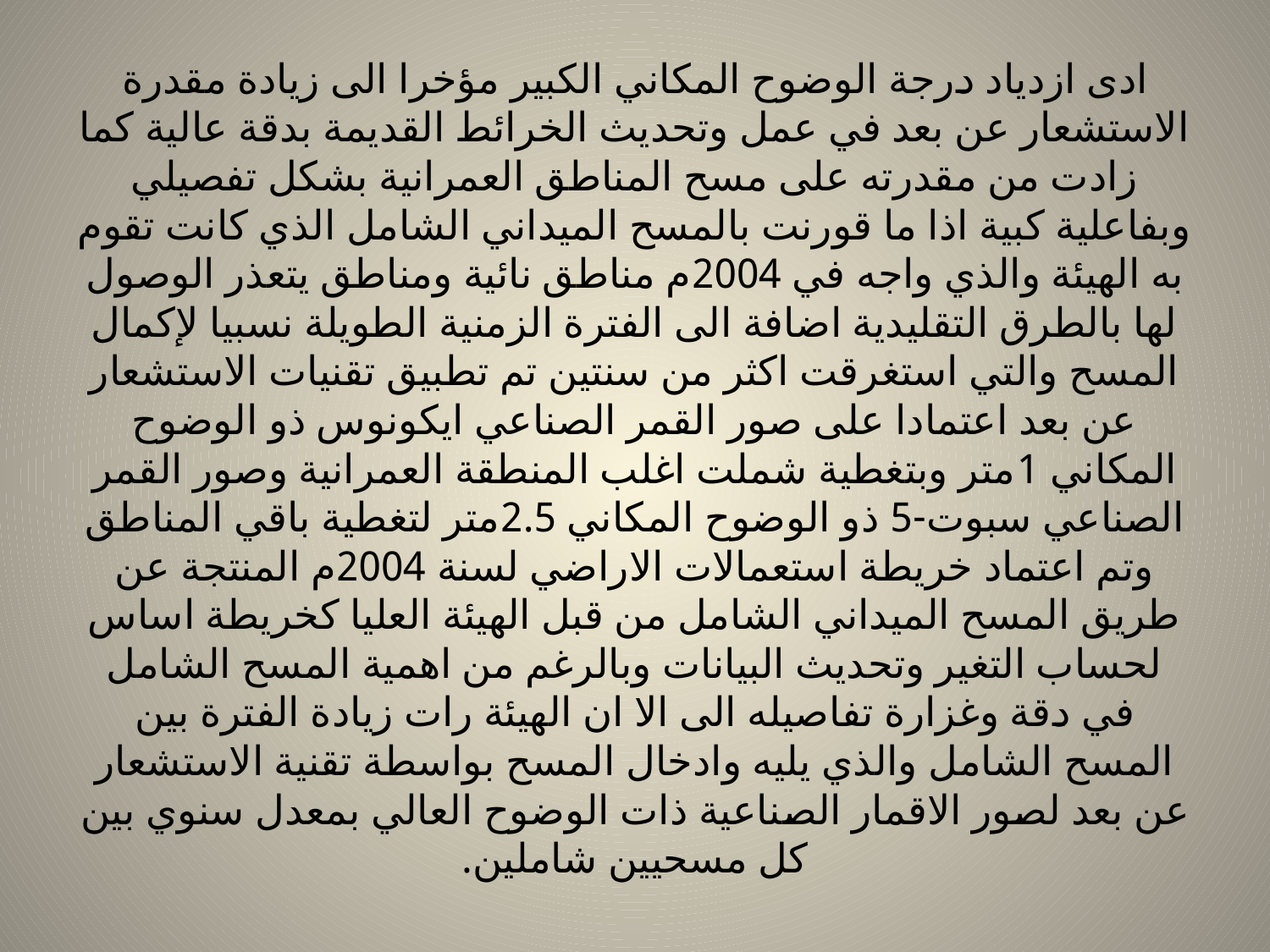

# ادى ازدياد درجة الوضوح المكاني الكبير مؤخرا الى زيادة مقدرة الاستشعار عن بعد في عمل وتحديث الخرائط القديمة بدقة عالية كما زادت من مقدرته على مسح المناطق العمرانية بشكل تفصيلي وبفاعلية كبية اذا ما قورنت بالمسح الميداني الشامل الذي كانت تقوم به الهيئة والذي واجه في 2004م مناطق نائية ومناطق يتعذر الوصول لها بالطرق التقليدية اضافة الى الفترة الزمنية الطويلة نسبيا لإكمال المسح والتي استغرقت اكثر من سنتين تم تطبيق تقنيات الاستشعار عن بعد اعتمادا على صور القمر الصناعي ايكونوس ذو الوضوح المكاني 1متر وبتغطية شملت اغلب المنطقة العمرانية وصور القمر الصناعي سبوت-5 ذو الوضوح المكاني 2.5متر لتغطية باقي المناطق وتم اعتماد خريطة استعمالات الاراضي لسنة 2004م المنتجة عن طريق المسح الميداني الشامل من قبل الهيئة العليا كخريطة اساس لحساب التغير وتحديث البيانات وبالرغم من اهمية المسح الشامل في دقة وغزارة تفاصيله الى الا ان الهيئة رات زيادة الفترة بين المسح الشامل والذي يليه وادخال المسح بواسطة تقنية الاستشعار عن بعد لصور الاقمار الصناعية ذات الوضوح العالي بمعدل سنوي بين كل مسحيين شاملين.